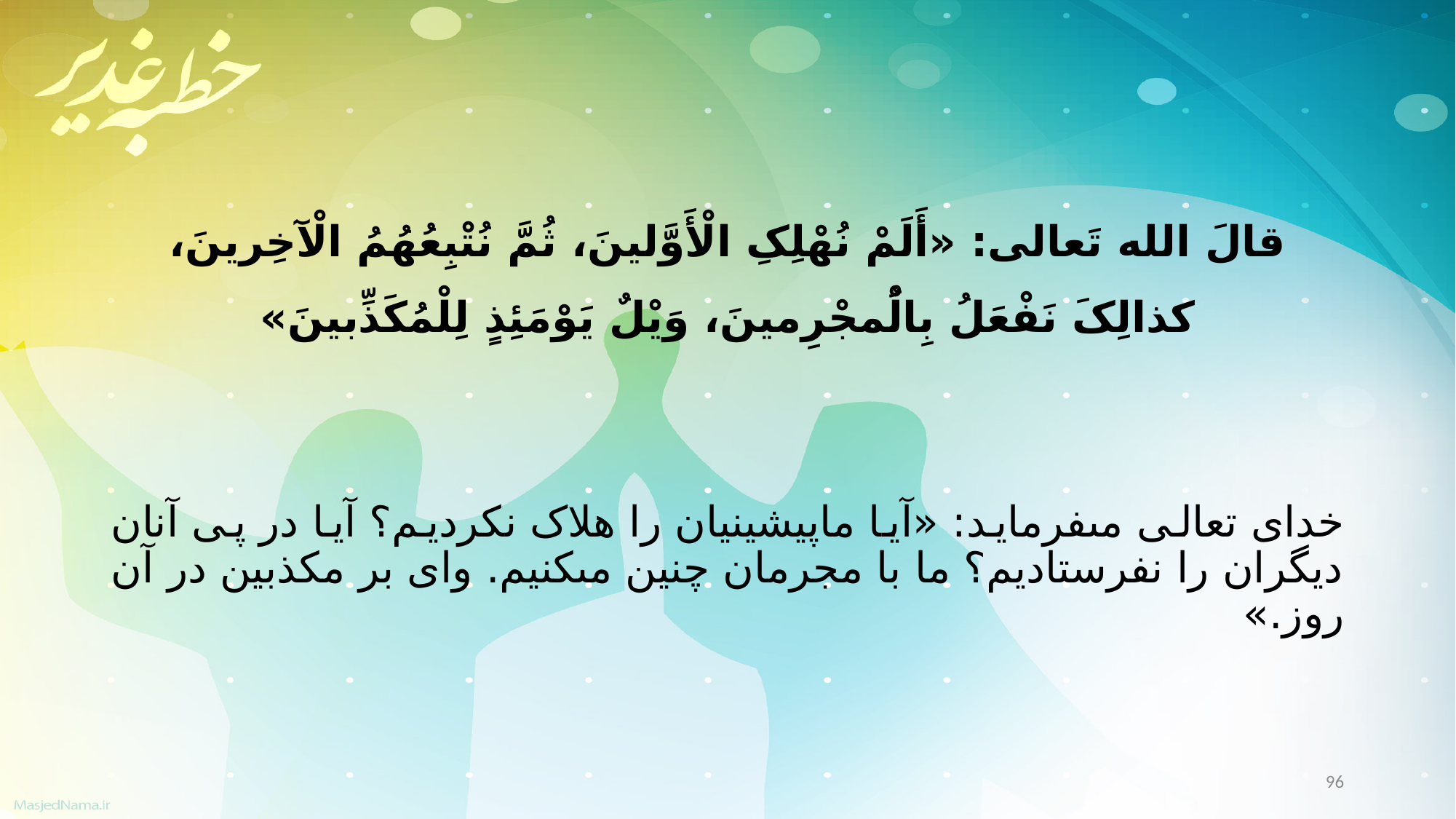

قالَ الله تَعالی: «أَلَمْ نُهْلِکِ الْأَوَّلینَ، ثُمَّ نُتْبِعُهُمُ الْآخِرینَ، کذالِکَ نَفْعَلُ بِالُْمجْرِمینَ، وَیْلٌ یَوْمَئِذٍ لِلْمُکَذِّبینَ»
خداى تعالى مى‏فرماید: «آیا ماپیشینیان را هلاک نکردیم؟ آیا در پى آنان دیگران را نفرستادیم؟ ما با مجرمان چنین مى‏کنیم. واى بر مکذبین در آن روز.»
96